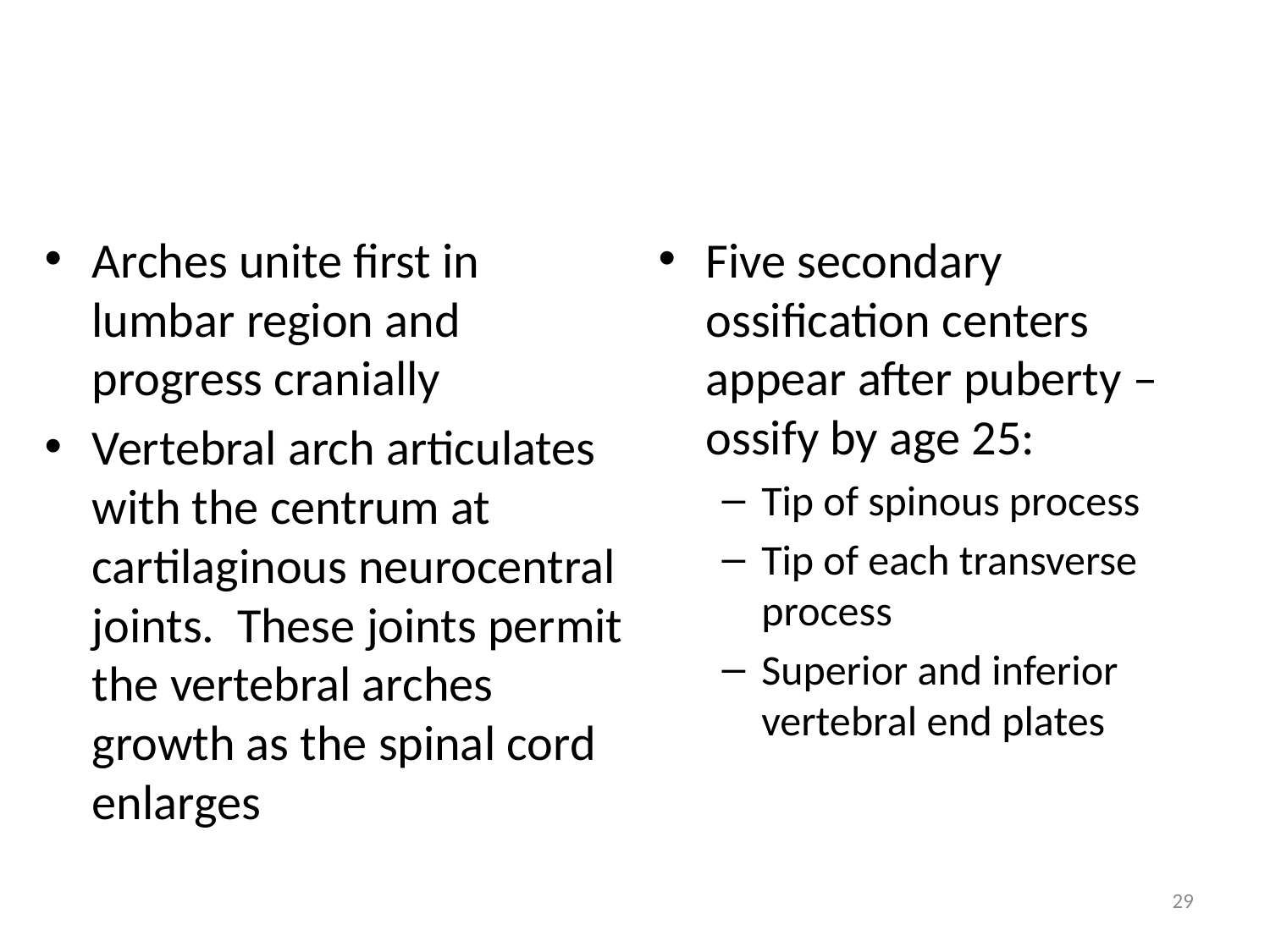

#
Arches unite first in lumbar region and progress cranially
Vertebral arch articulates with the centrum at cartilaginous neurocentral joints.  These joints permit the vertebral arches growth as the spinal cord enlarges

Five secondary ossification centers appear after puberty – ossify by age 25:
Tip of spinous process
Tip of each transverse process
Superior and inferior vertebral end plates

29